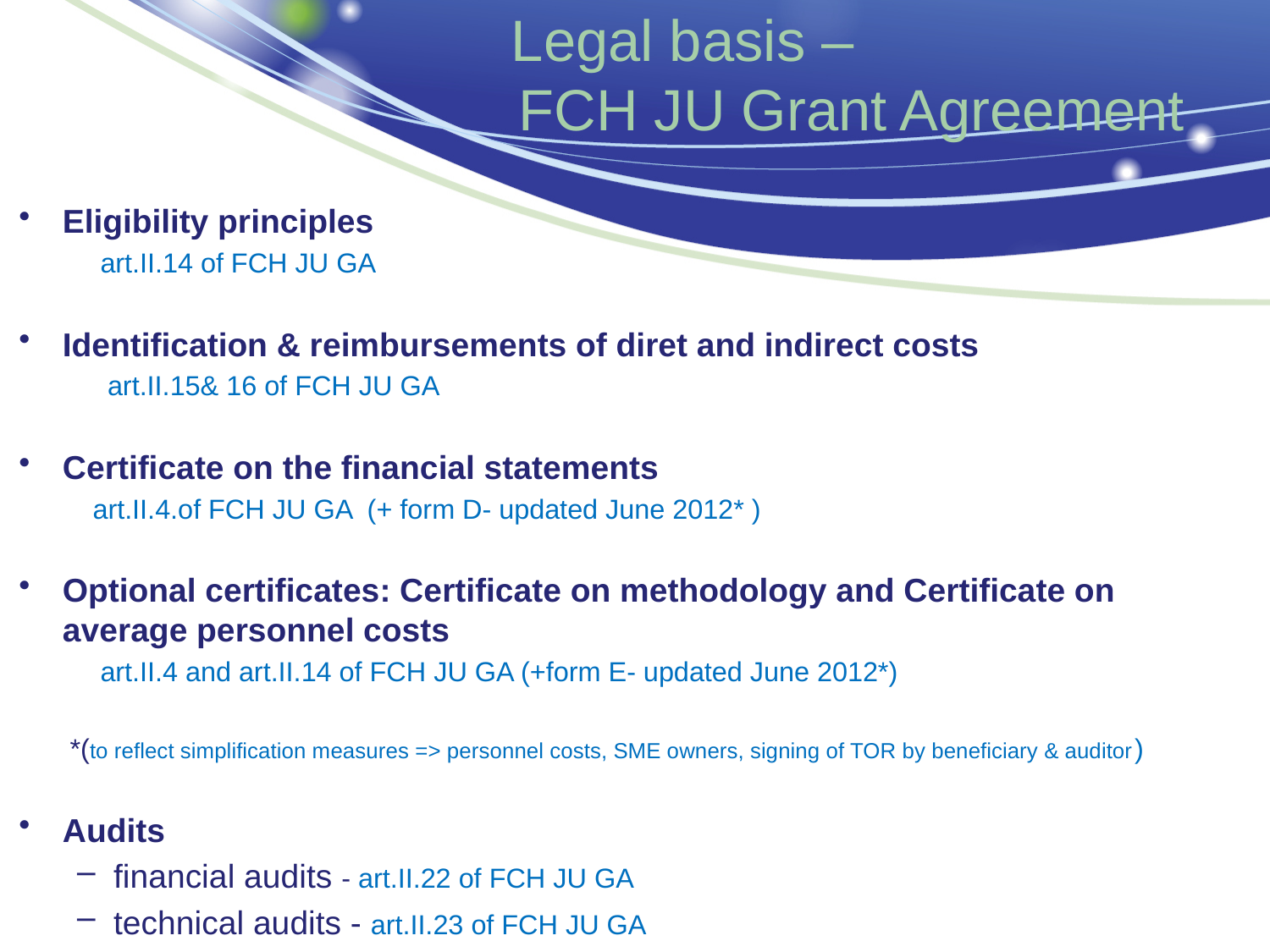

# Legal basis – FCH JU Grant Agreement
Eligibility principles
    art.II.14 of FCH JU GA

Identification & reimbursements of diret and indirect costs
    art.II.15& 16 of FCH JU GA

Certificate on the financial statements
   art.II.4.of FCH JU GA  (+ form D- updated June 2012* )

Optional certificates: Certificate on methodology and Certificate on average personnel costs
    art.II.4 and art.II.14 of FCH JU GA (+form E- updated June 2012*)

*(to reflect simplification measures => personnel costs, SME owners, signing of TOR by beneficiary & auditor)

Audits
financial audits - art.II.22 of FCH JU GA
technical audits - art.II.23 of FCH JU GA